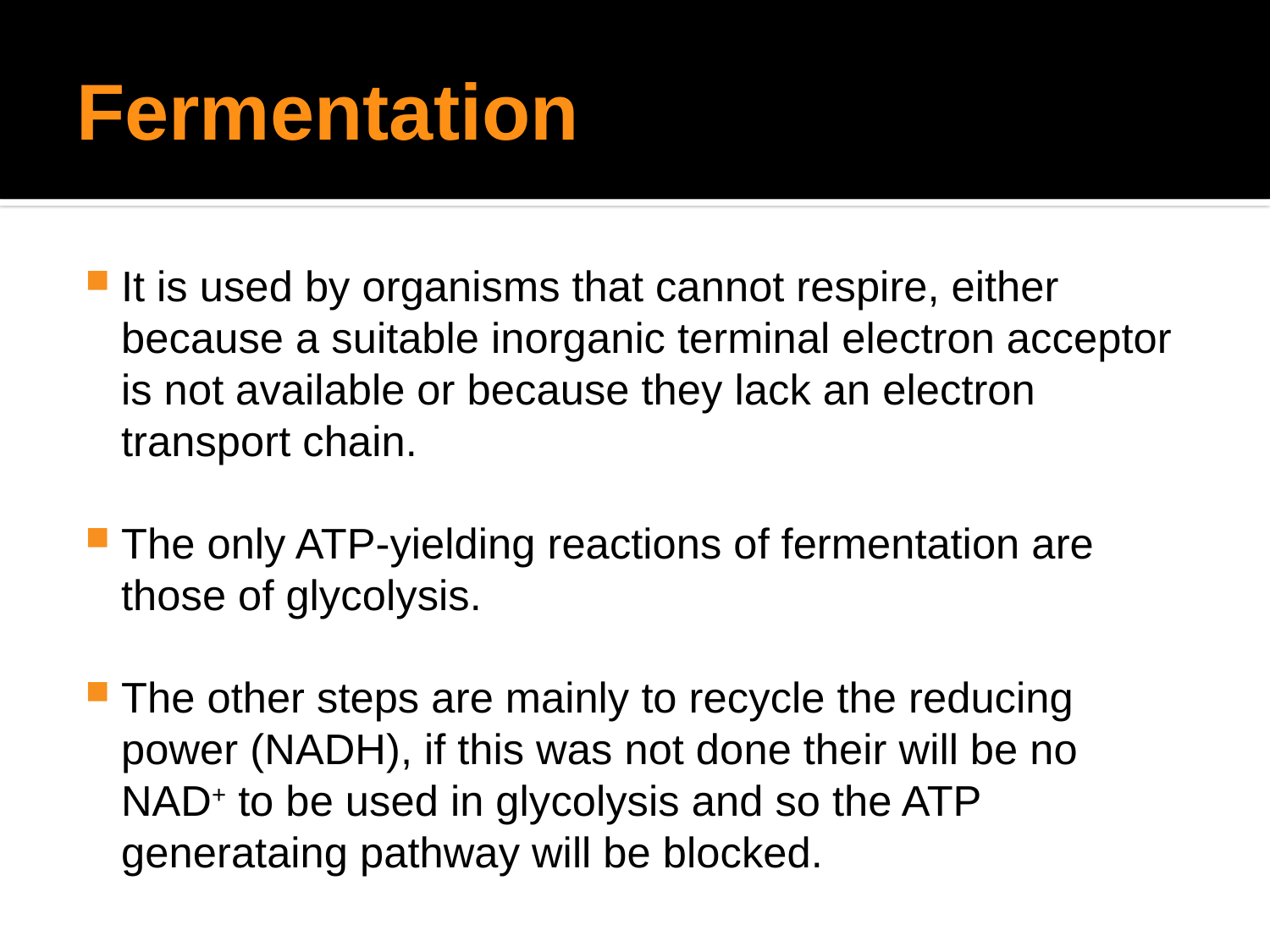

# Fermentation
It is used by organisms that cannot respire, either because a suitable inorganic terminal electron acceptor is not available or because they lack an electron transport chain.

The only ATP-yielding reactions of fermentation are those of glycolysis.

The other steps are mainly to recycle the reducing power (NADH), if this was not done their will be no NAD+ to be used in glycolysis and so the ATP generataing pathway will be blocked.